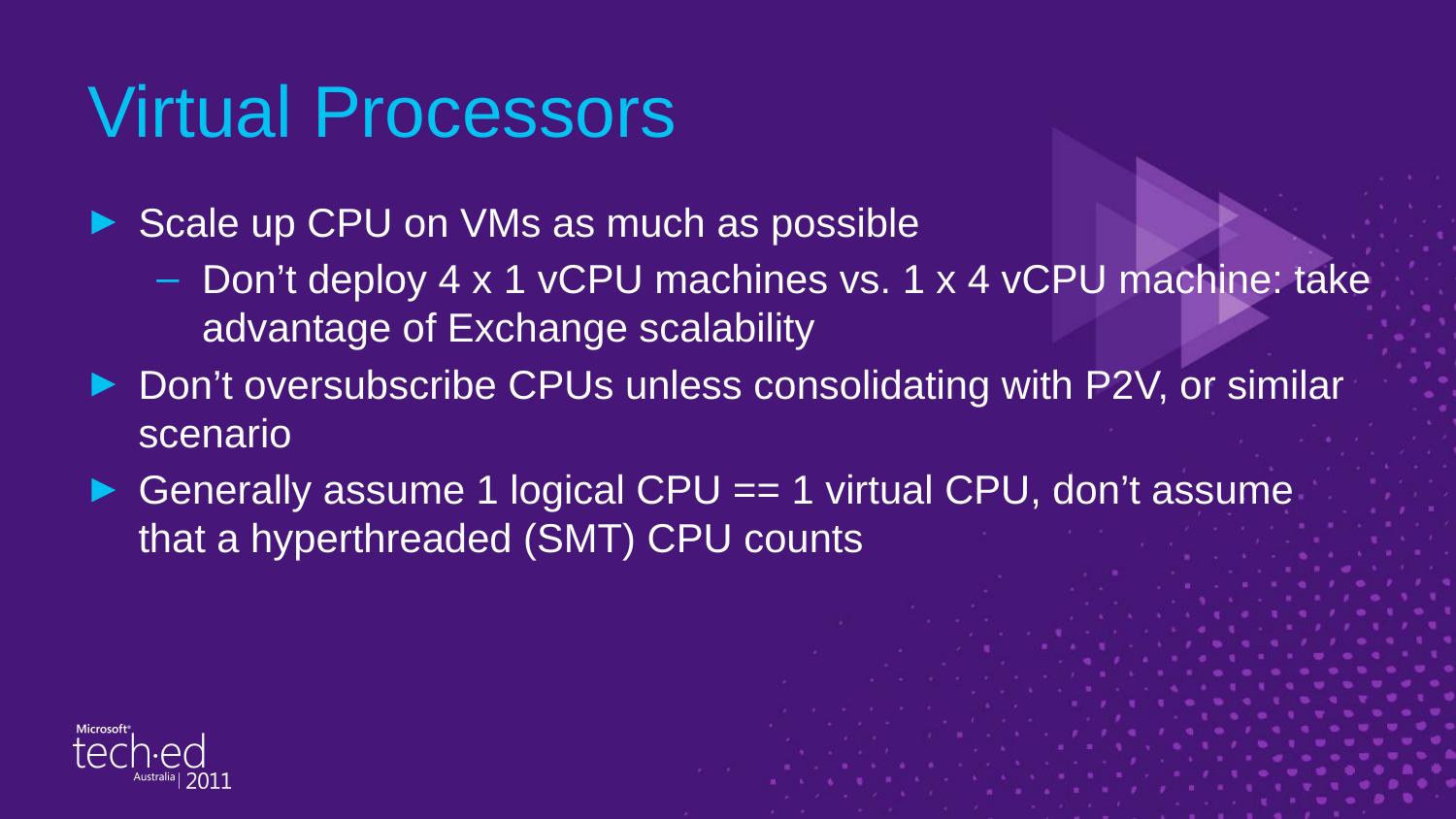

# Virtual Processors
Scale up CPU on VMs as much as possible
Don’t deploy 4 x 1 vCPU machines vs. 1 x 4 vCPU machine: take advantage of Exchange scalability
Don’t oversubscribe CPUs unless consolidating with P2V, or similar scenario
Generally assume 1 logical CPU == 1 virtual CPU, don’t assume that a hyperthreaded (SMT) CPU counts